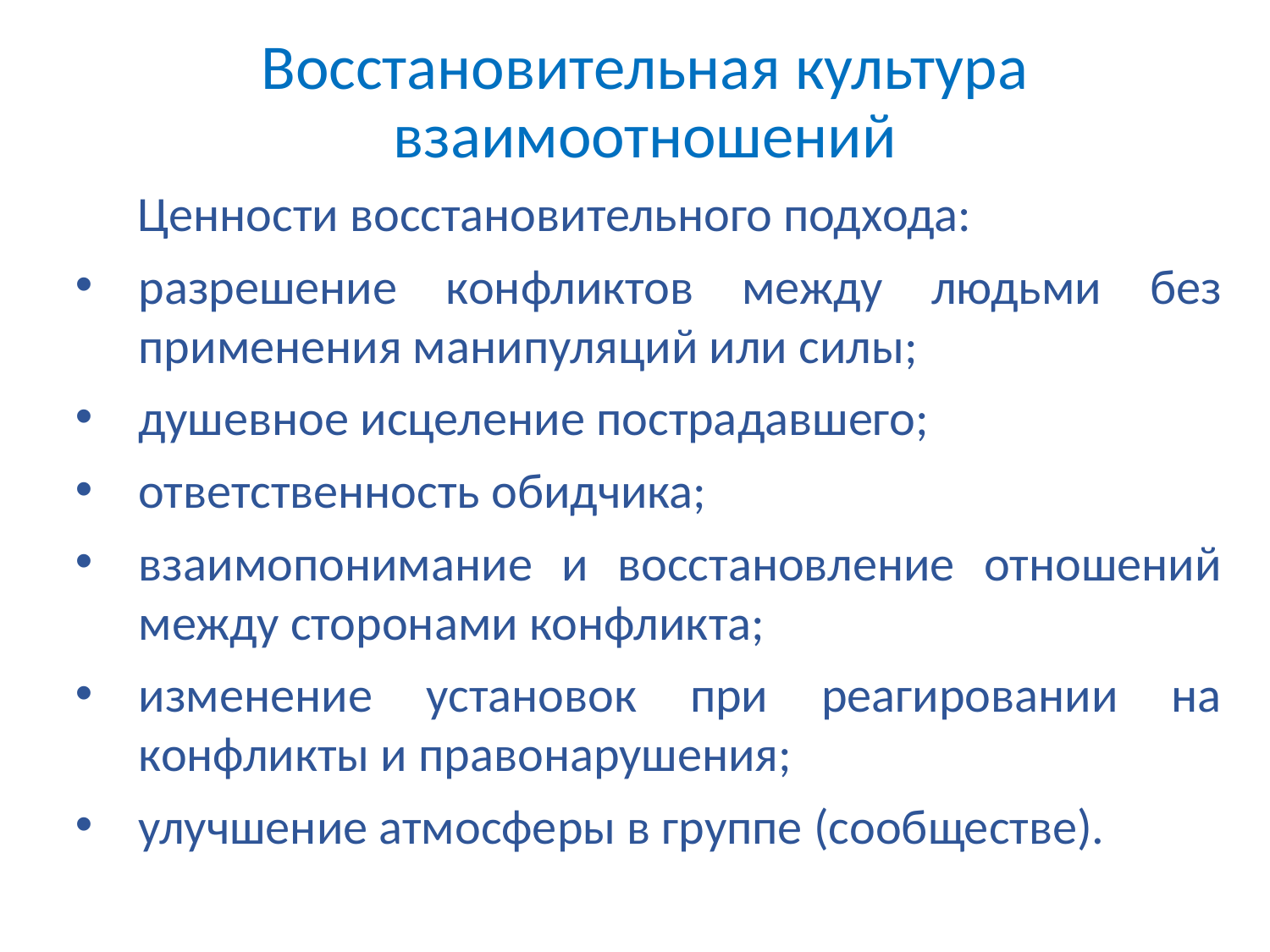

# Восстановительная культура взаимоотношений
Ценности восстановительного подхода:
разрешение конфликтов между людьми без применения манипуляций или силы;
душевное исцеление пострадавшего;
ответственность обидчика;
взаимопонимание и восстановление отношений между сторонами конфликта;
изменение установок при реагировании на конфликты и правонарушения;
улучшение атмосферы в группе (сообществе).